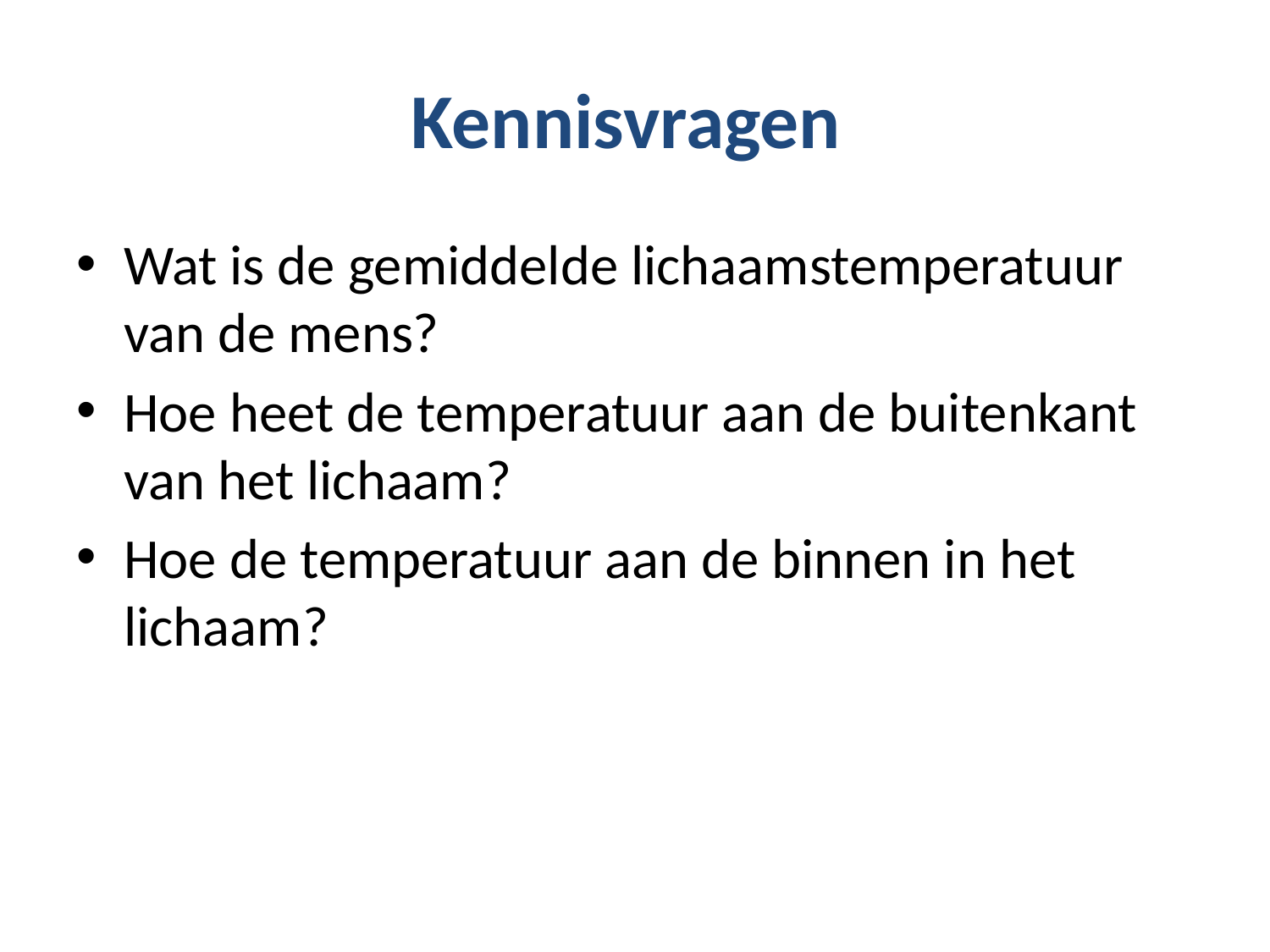

# Kennisvragen
Wat is de gemiddelde lichaamstemperatuur van de mens?
Hoe heet de temperatuur aan de buitenkant van het lichaam?
Hoe de temperatuur aan de binnen in het lichaam?